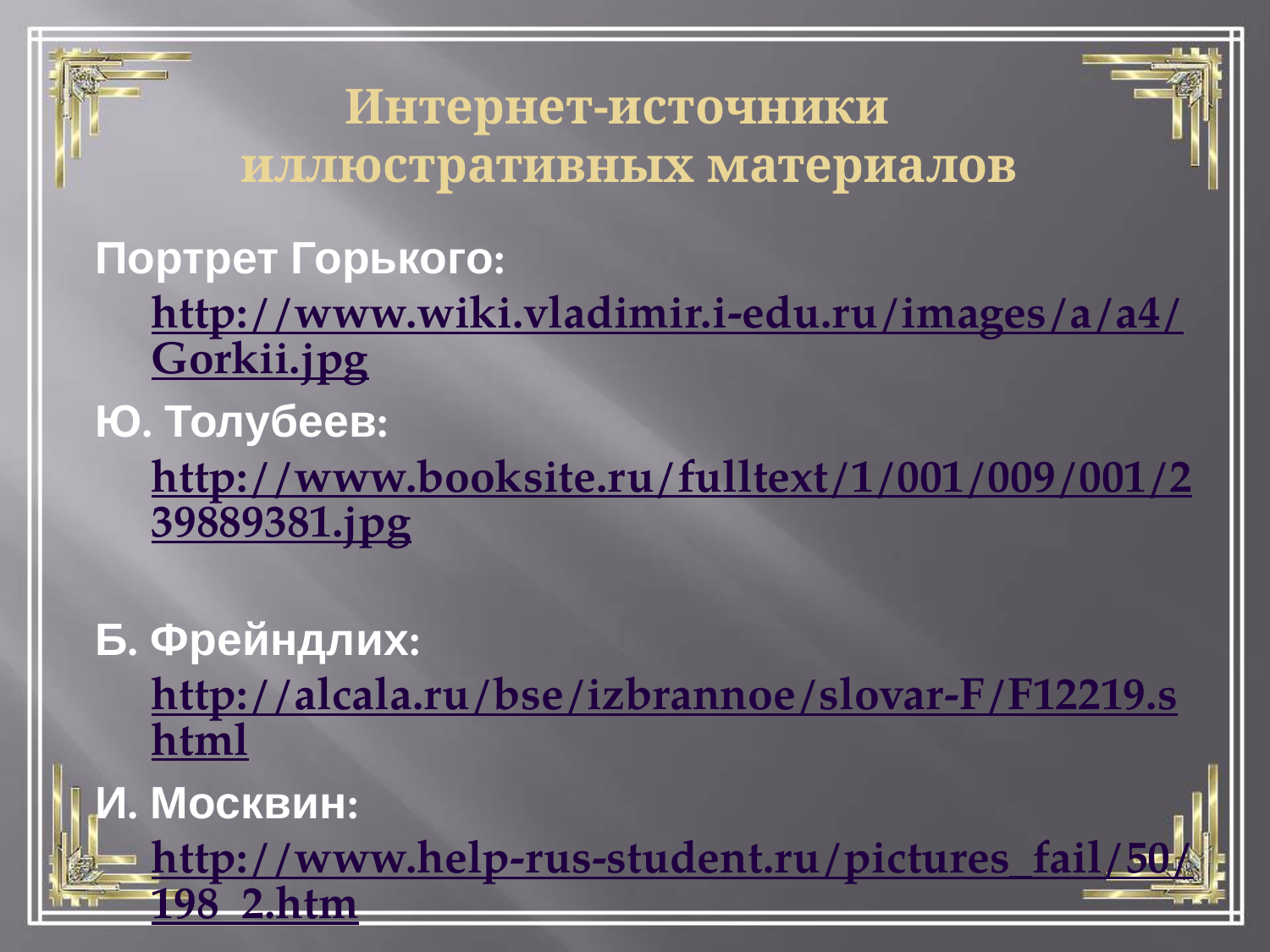

Интернет-источники
иллюстративных материалов
Портрет Горького: http://www.wiki.vladimir.i-edu.ru/images/a/a4/Gorkii.jpg
Ю. Толубеев: http://www.booksite.ru/fulltext/1/001/009/001/239889381.jpg
Б. Фрейндлих: http://alcala.ru/bse/izbrannoe/slovar-F/F12219.shtml
И. Москвин: http://www.help-rus-student.ru/pictures_fail/50/198_2.htm
Навуходоносор: http://all-generals.ru/?id=235